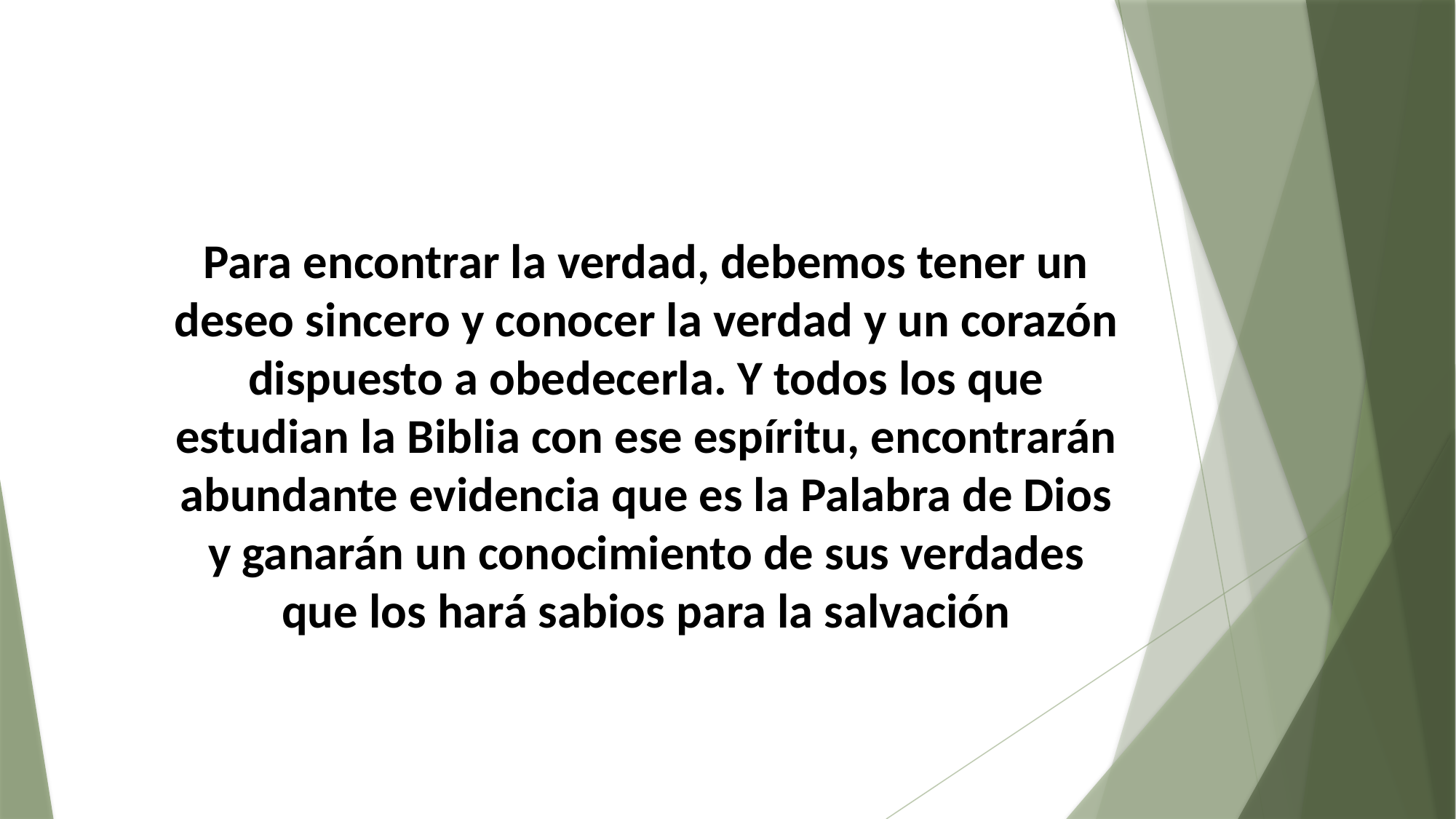

Para encontrar la verdad, debemos tener un deseo sincero y conocer la verdad y un corazón dispuesto a obedecerla. Y todos los que estudian la Biblia con ese espíritu, encontrarán abundante evidencia que es la Palabra de Dios y ganarán un conocimiento de sus verdades que los hará sabios para la salvación